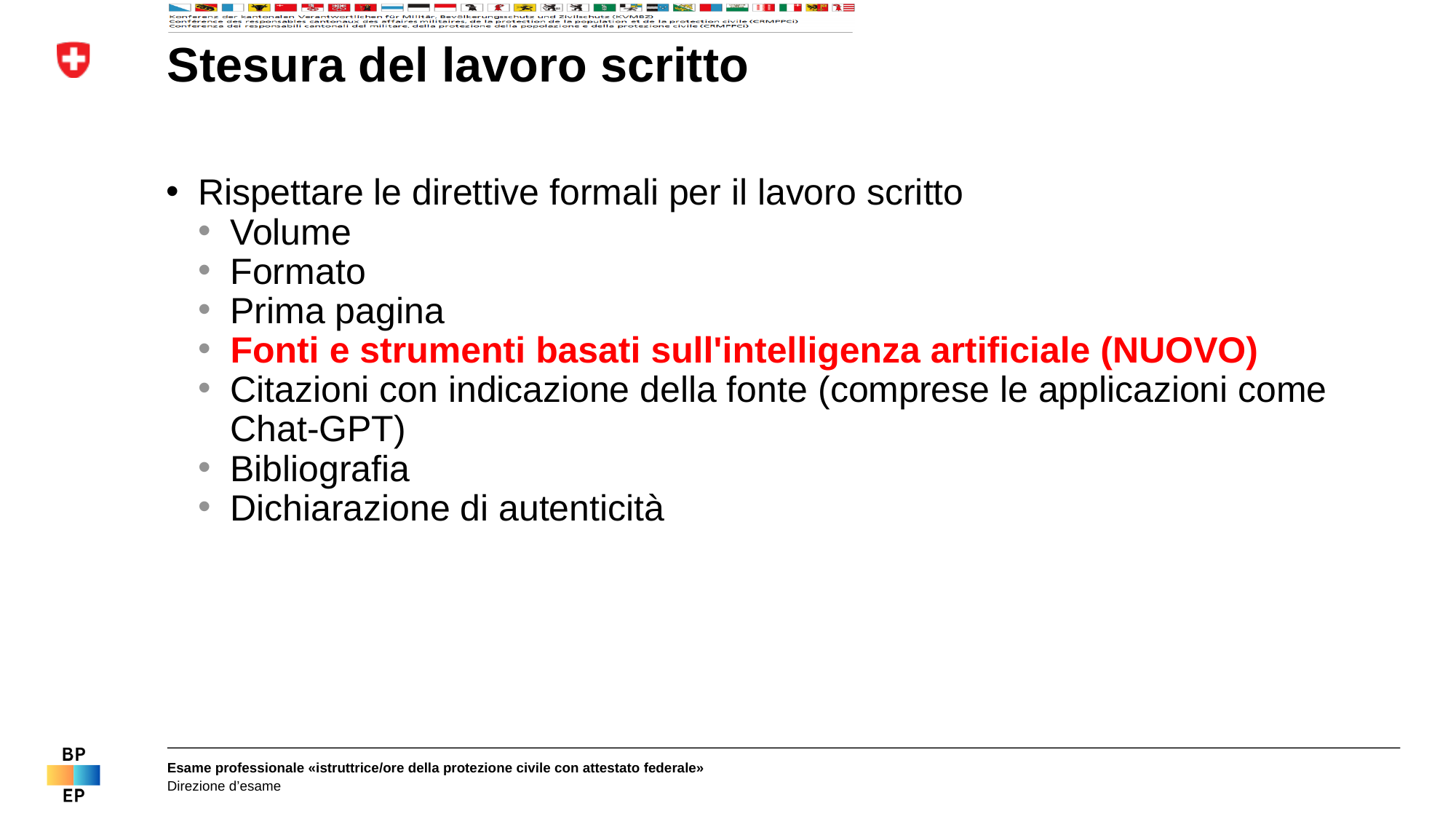

# Stesura del lavoro scritto
Rispettare le direttive formali per il lavoro scritto
Volume
Formato
Prima pagina
Fonti e strumenti basati sull'intelligenza artificiale (NUOVO)
Citazioni con indicazione della fonte (comprese le applicazioni come Chat-GPT)
Bibliografia
Dichiarazione di autenticità

Esame professionale «istruttrice/ore della protezione civile con attestato federale»
Direzione d’esame